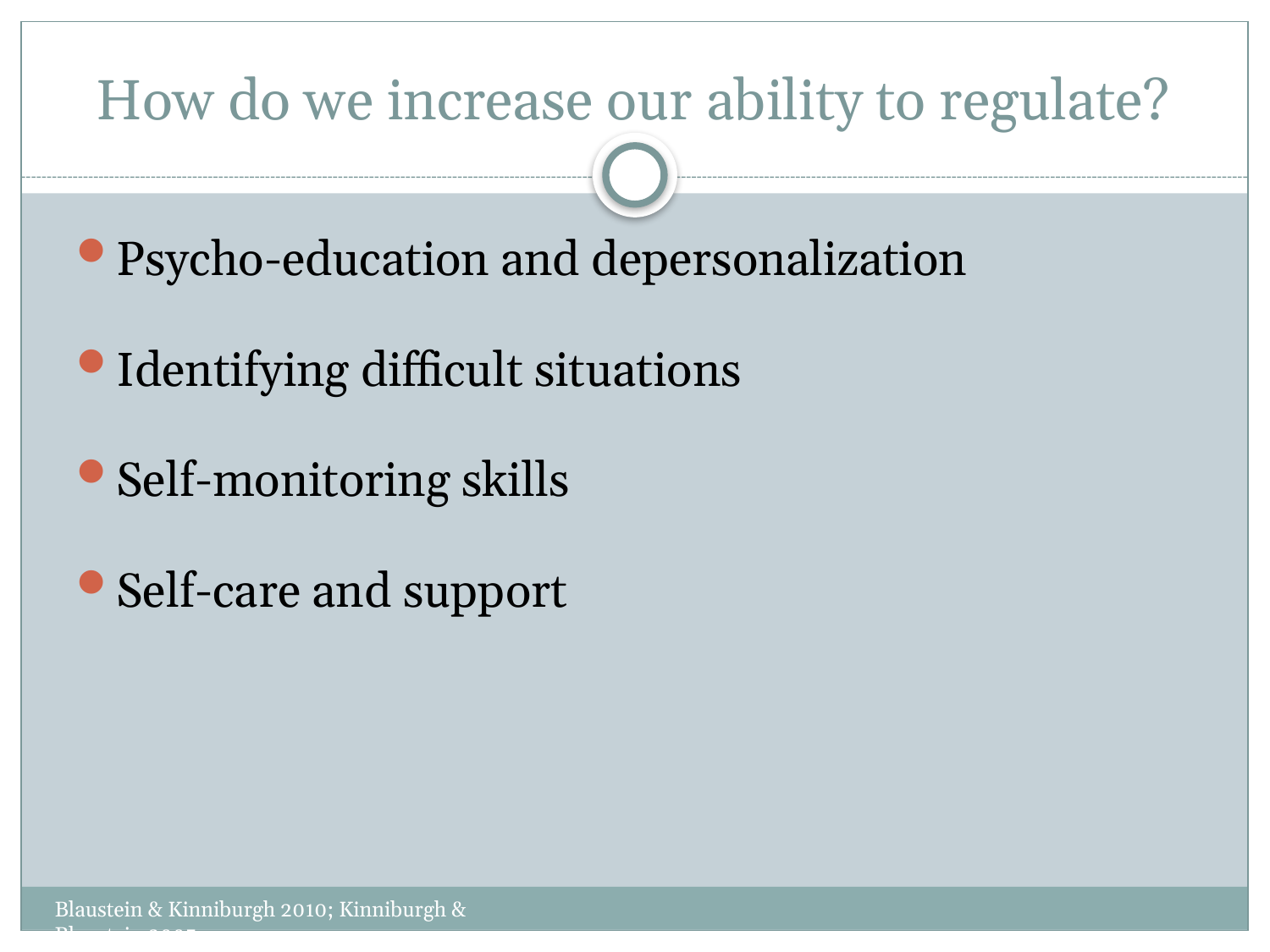

# How do we increase our ability to regulate?
Psycho-education and depersonalization

Identifying difficult situations

Self-monitoring skills

Self-care and support
Blaustein & Kinniburgh 2010; Kinniburgh & Blaustein 2005